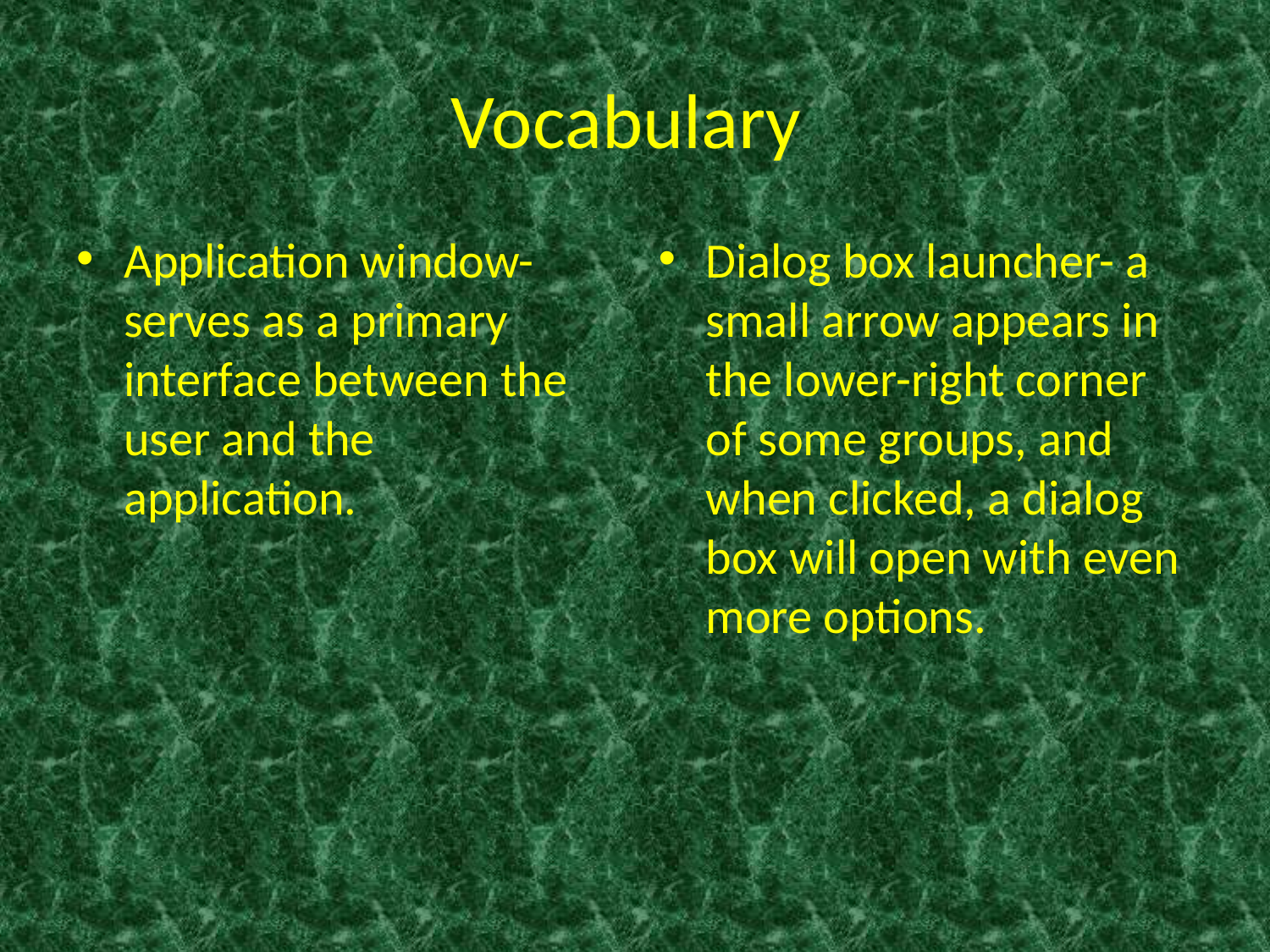

# Vocabulary
Application window- serves as a primary interface between the user and the application.
Dialog box launcher- a small arrow appears in the lower-right corner of some groups, and when clicked, a dialog box will open with even more options.